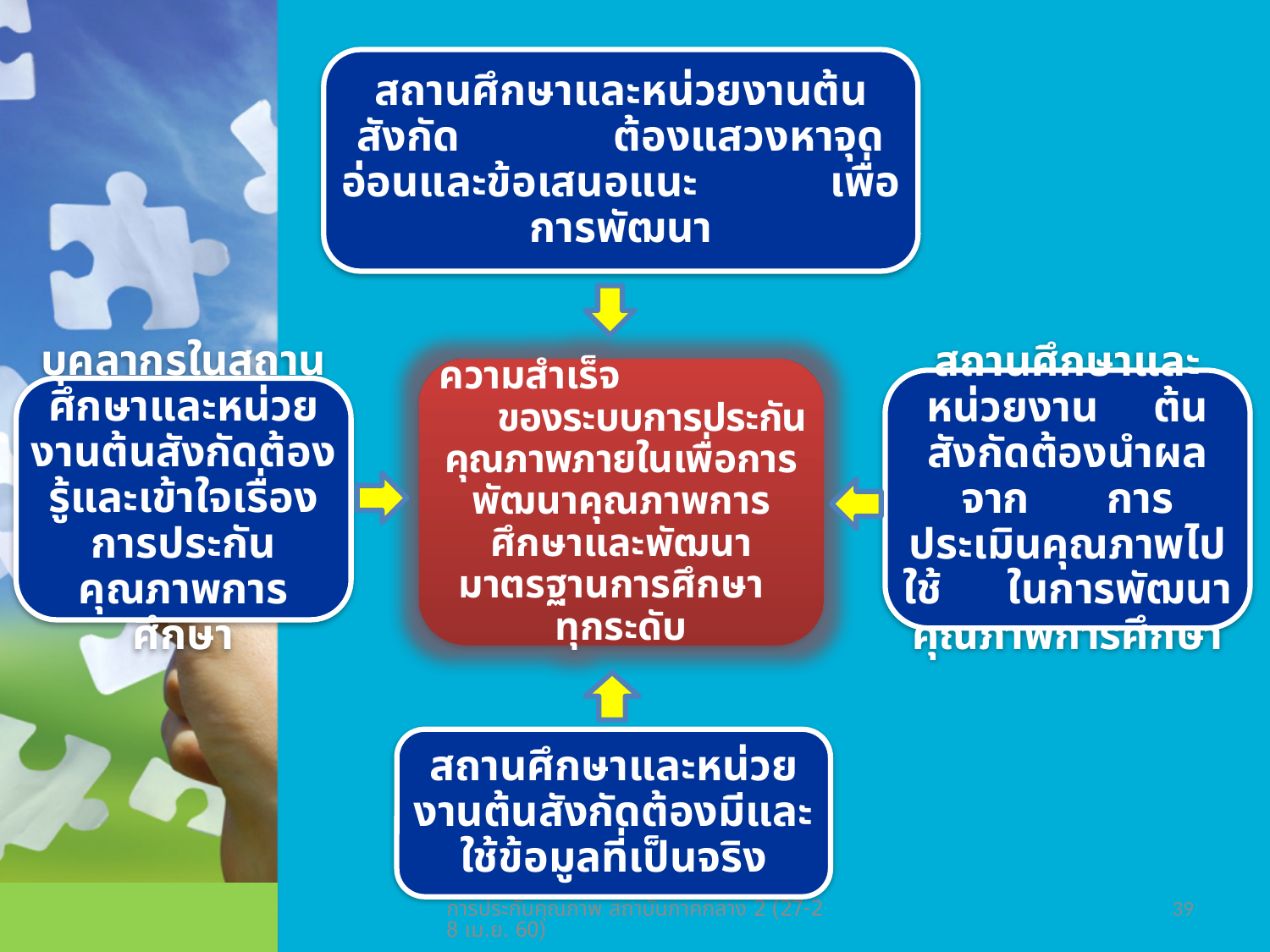

สถานศึกษาและหน่วยงานต้นสังกัด              ต้องแสวงหาจุดอ่อนและข้อเสนอแนะ            เพื่อการพัฒนา

ความสำเร็จ                         ของระบบการประกันคุณภาพภายในเพื่อการพัฒนาคุณภาพการศึกษาและพัฒนามาตรฐานการศึกษา   ทุกระดับ
สถานศึกษาและหน่วยงาน     ต้นสังกัดต้องนำผลจาก       การประเมินคุณภาพไปใช้      ในการพัฒนาคุณภาพการศึกษา

บุคลากรในสถานศึกษาและหน่วยงานต้นสังกัดต้องรู้และเข้าใจเรื่องการประกันคุณภาพการศึกษา

สถานศึกษาและหน่วยงานต้นสังกัดต้องมีและใช้ข้อมูลที่เป็นจริง
การประกันคุณภาพ สถาบันภาคกลาง 2 (27-28 เม.ย. 60)
39